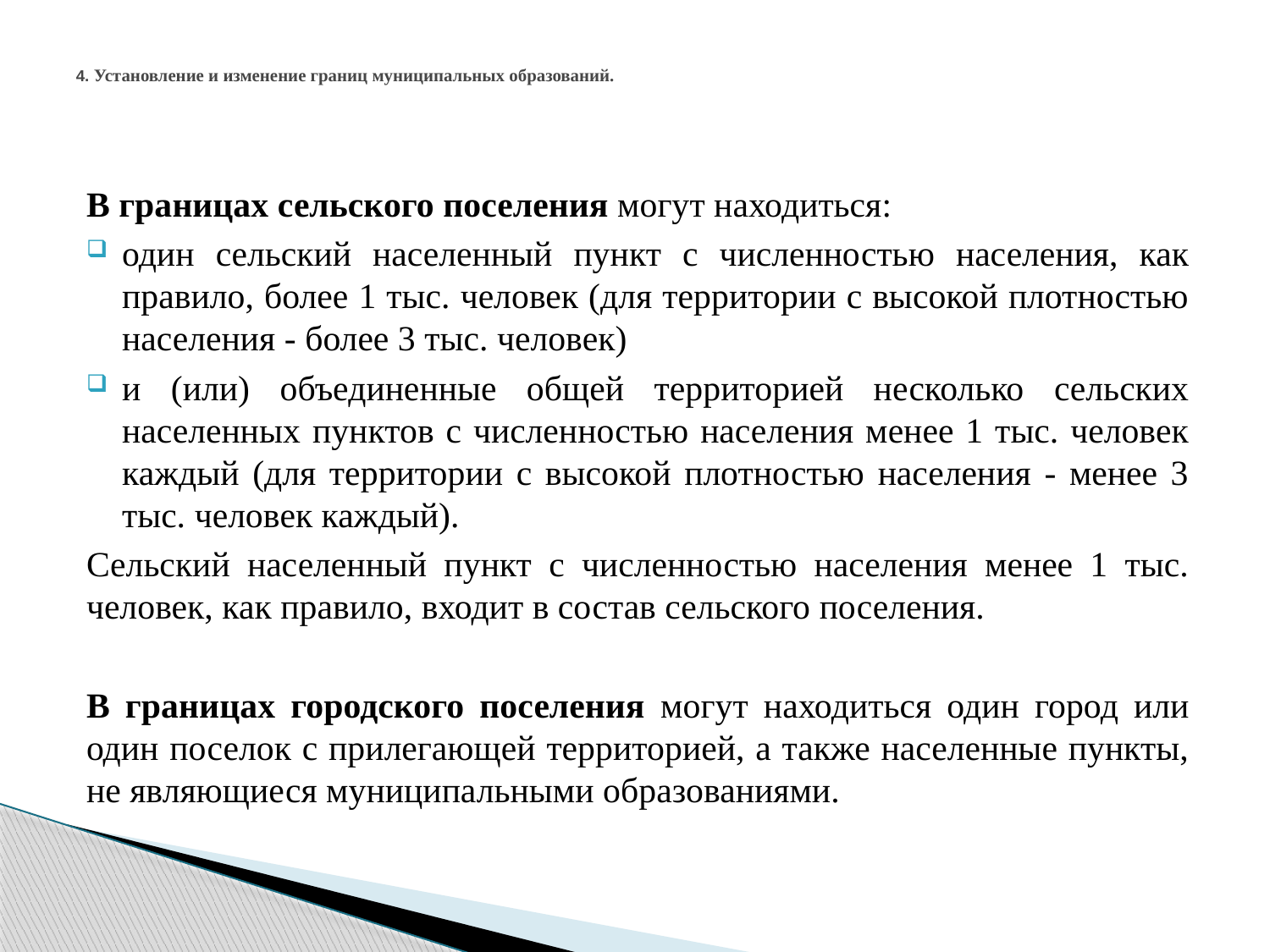

# 4. Установление и изменение границ муниципальных образований.

В границах сельского поселения могут находиться:
один сельский населенный пункт с численностью населения, как правило, более 1 тыс. человек (для территории с высокой плотностью населения - более 3 тыс. человек)
и (или) объединенные общей территорией несколько сельских населенных пунктов с численностью населения менее 1 тыс. человек каждый (для территории с высокой плотностью населения - менее 3 тыс. человек каждый).
Сельский населенный пункт с численностью населения менее 1 тыс. человек, как правило, входит в состав сельского поселения.

В границах городского поселения могут находиться один город или один поселок с прилегающей территорией, а также населенные пункты, не являющиеся муниципальными образованиями.